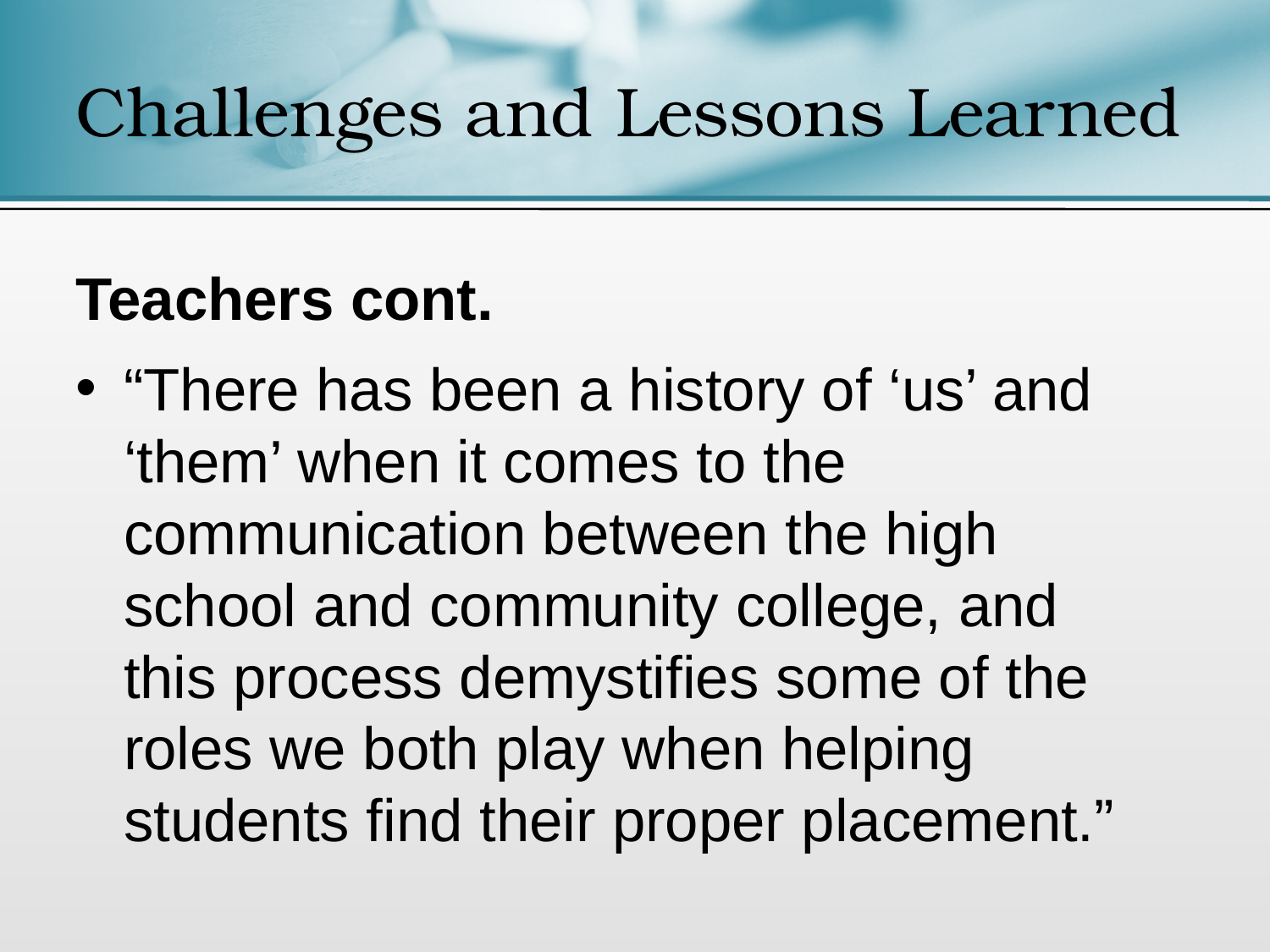

# Challenges and Lessons Learned
Teachers cont.
“There has been a history of ‘us’ and ‘them’ when it comes to the communication between the high school and community college, and this process demystifies some of the roles we both play when helping students find their proper placement.”